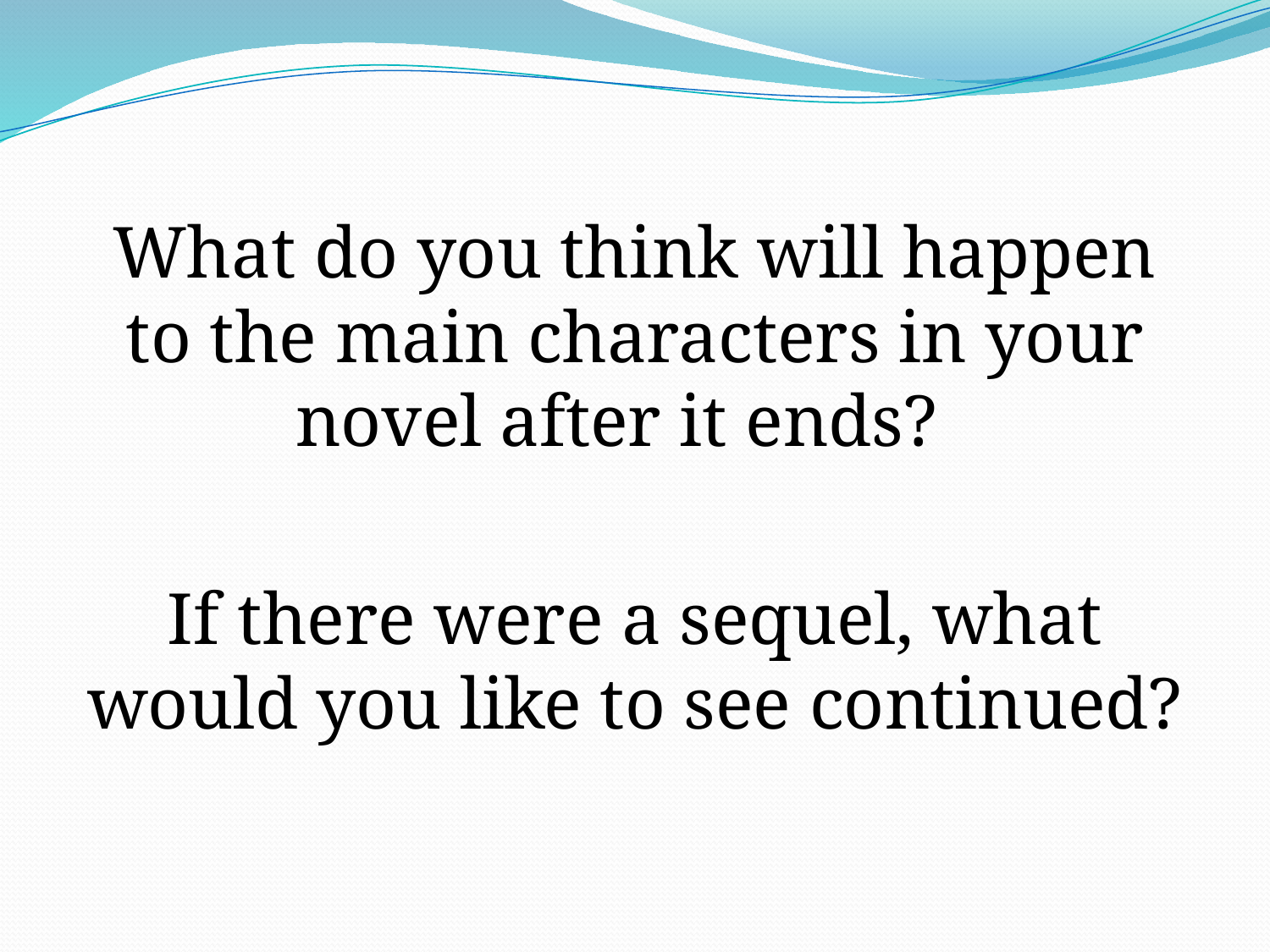

What do you think will happen to the main characters in your novel after it ends?

If there were a sequel, what would you like to see continued?